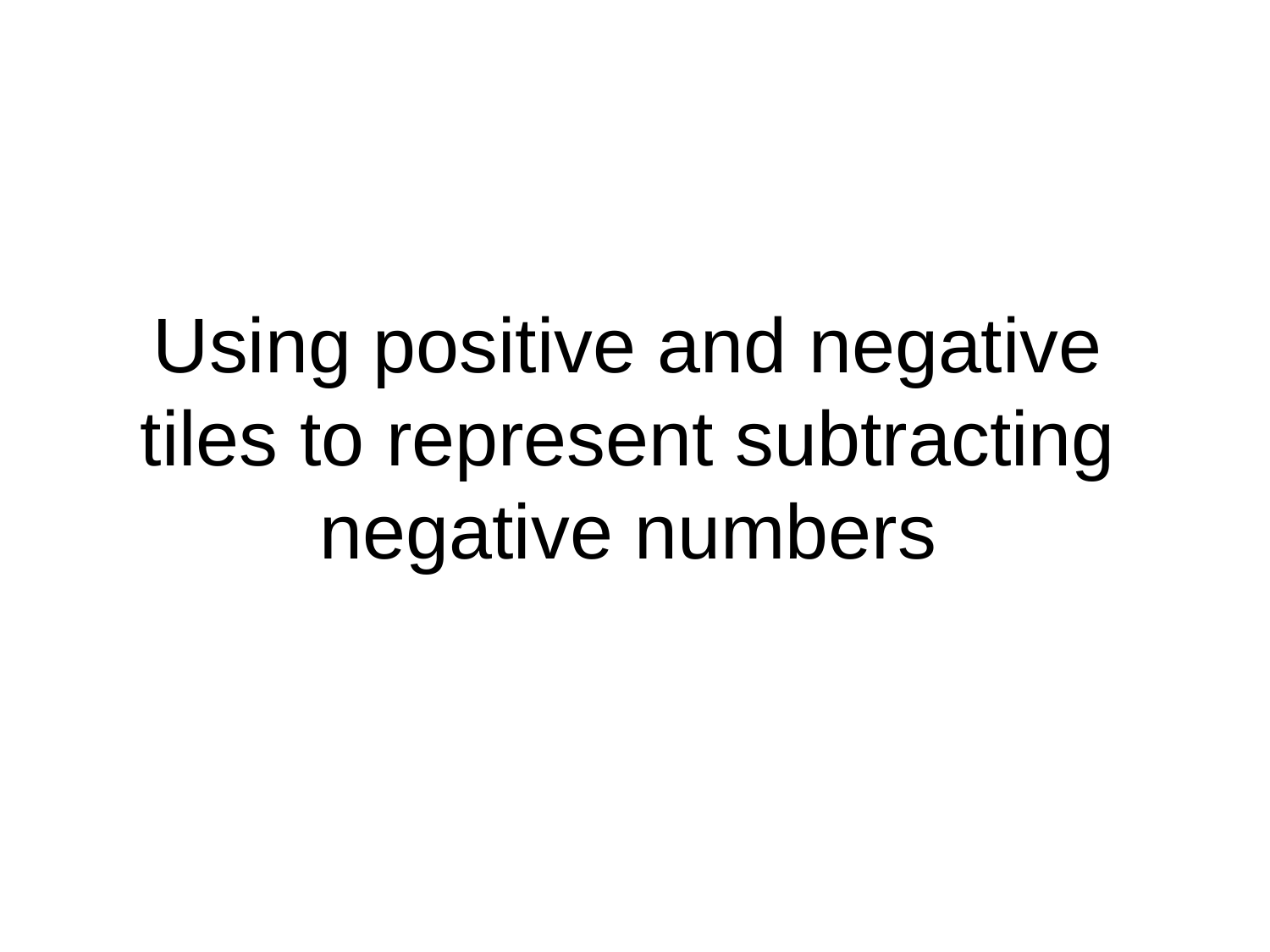

# Using positive and negative tiles to represent subtracting negative numbers